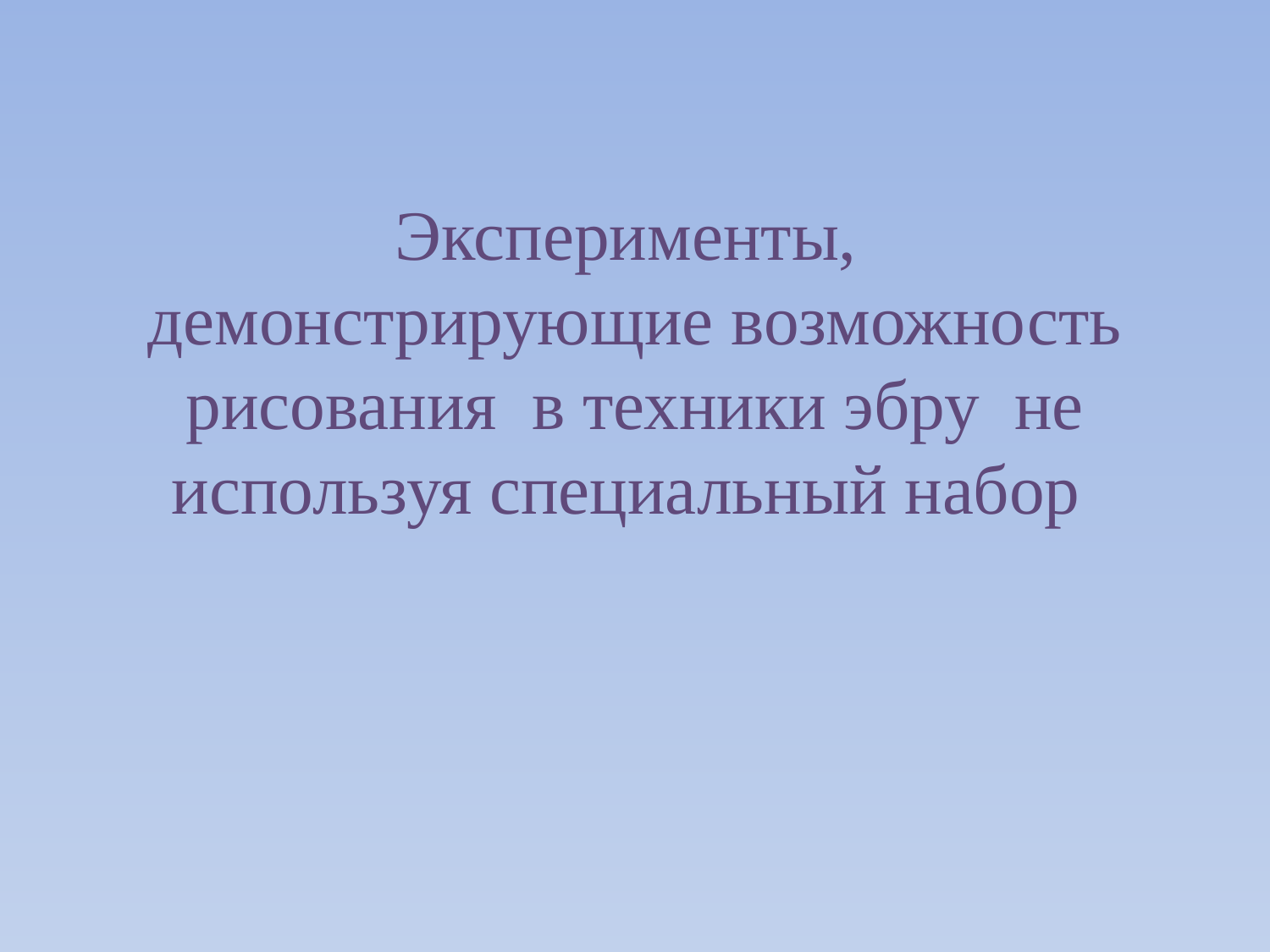

# Эксперименты, демонстрирующие возможность рисования  в техники эбру  не используя специальный набор